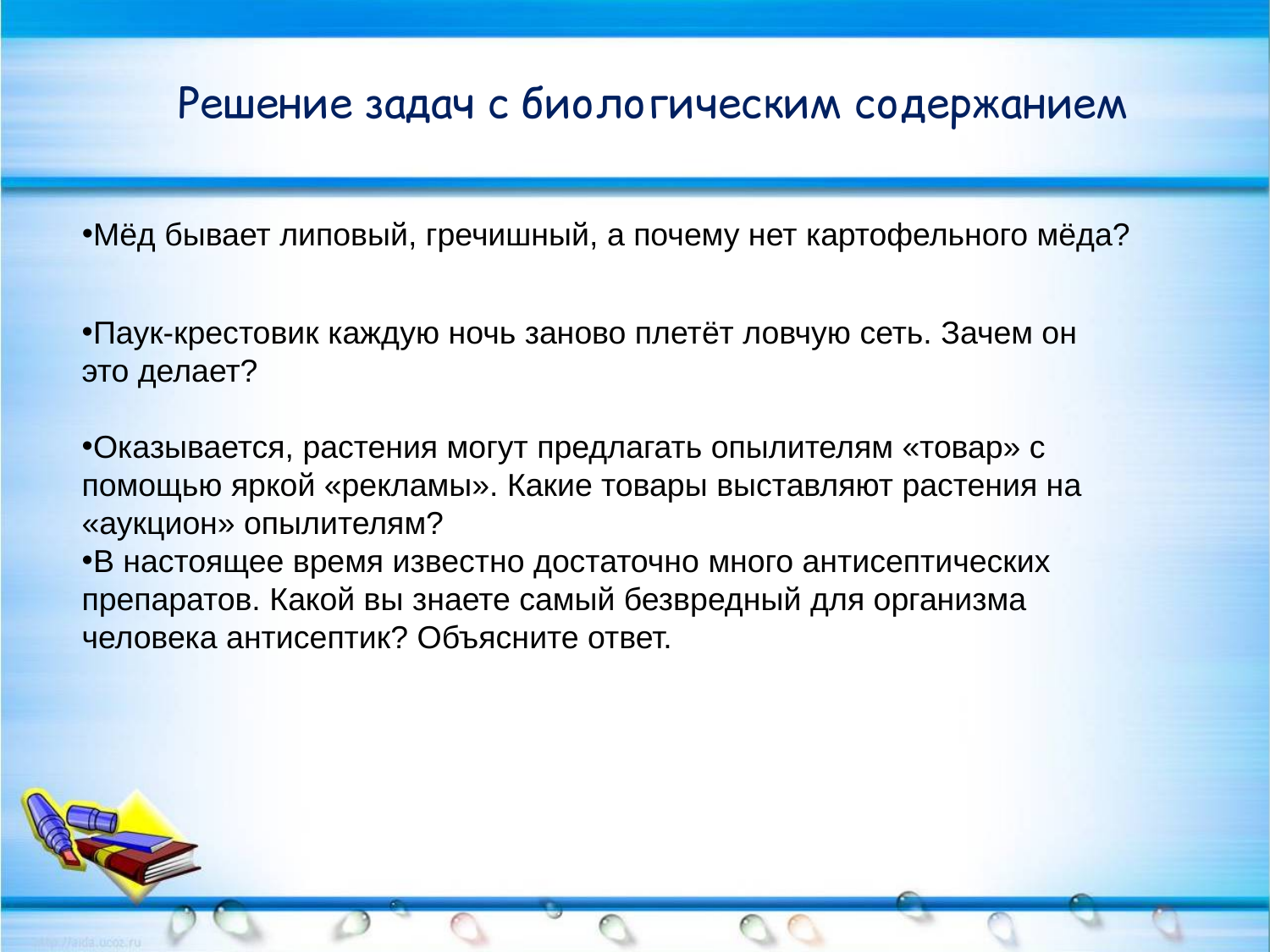

Решение задач с биологическим содержанием
Мёд бывает липовый, гречишный, а почему нет картофельного мёда?

Паук-крестовик каждую ночь заново плетёт ловчую сеть. Зачем он это делает?

Оказывается, растения могут предлагать опылителям «товар» с помощью яркой «рекламы». Какие товары выставляют растения на «аукцион» опылителям?
В настоящее время известно достаточно много антисептических препаратов. Какой вы знаете самый безвредный для организма человека антисептик? Объясните ответ.